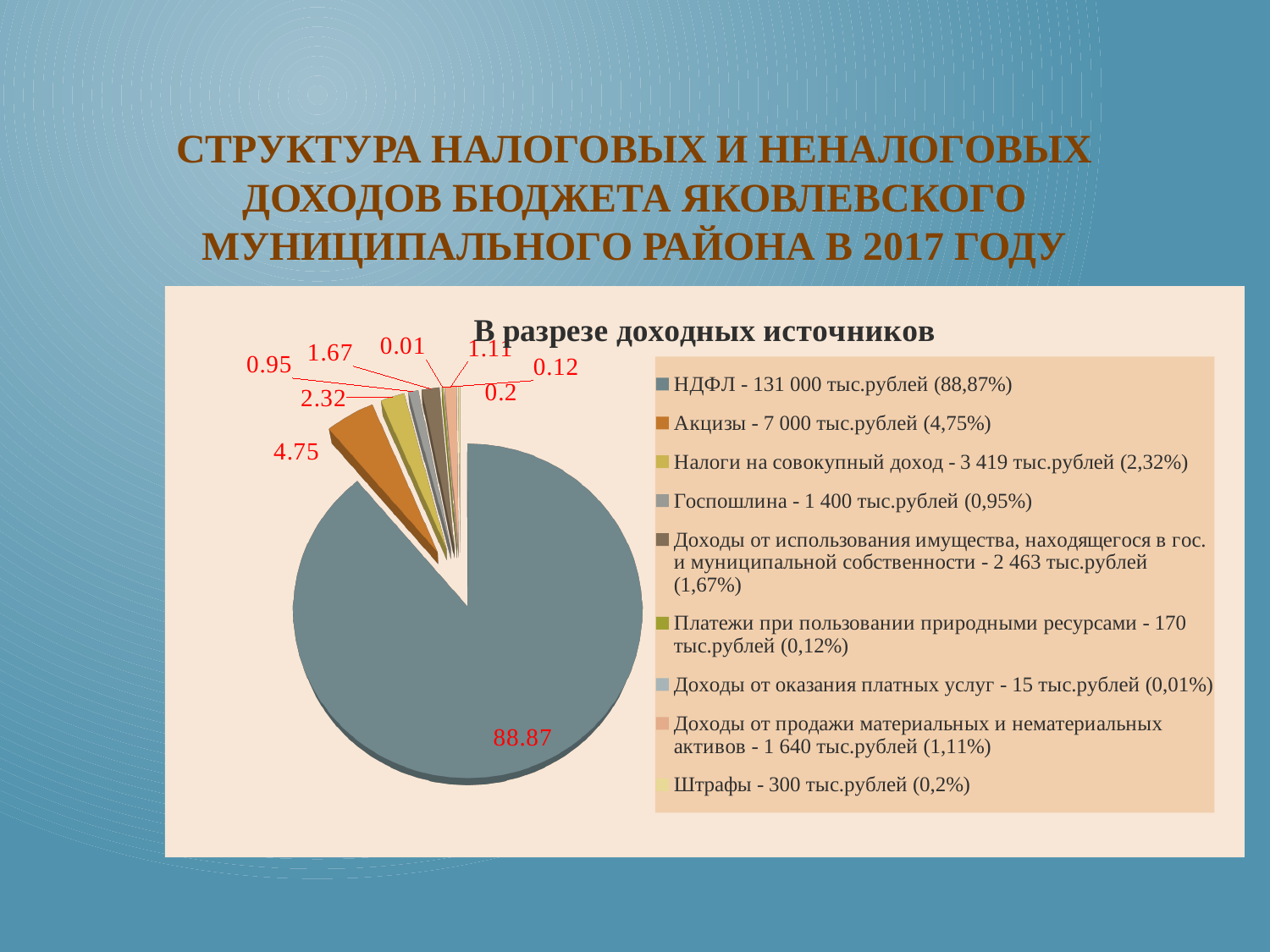

# Структура налоговых и неналоговых доходов бюджета Яковлевского муниципального района в 2017 году

[unsupported chart]